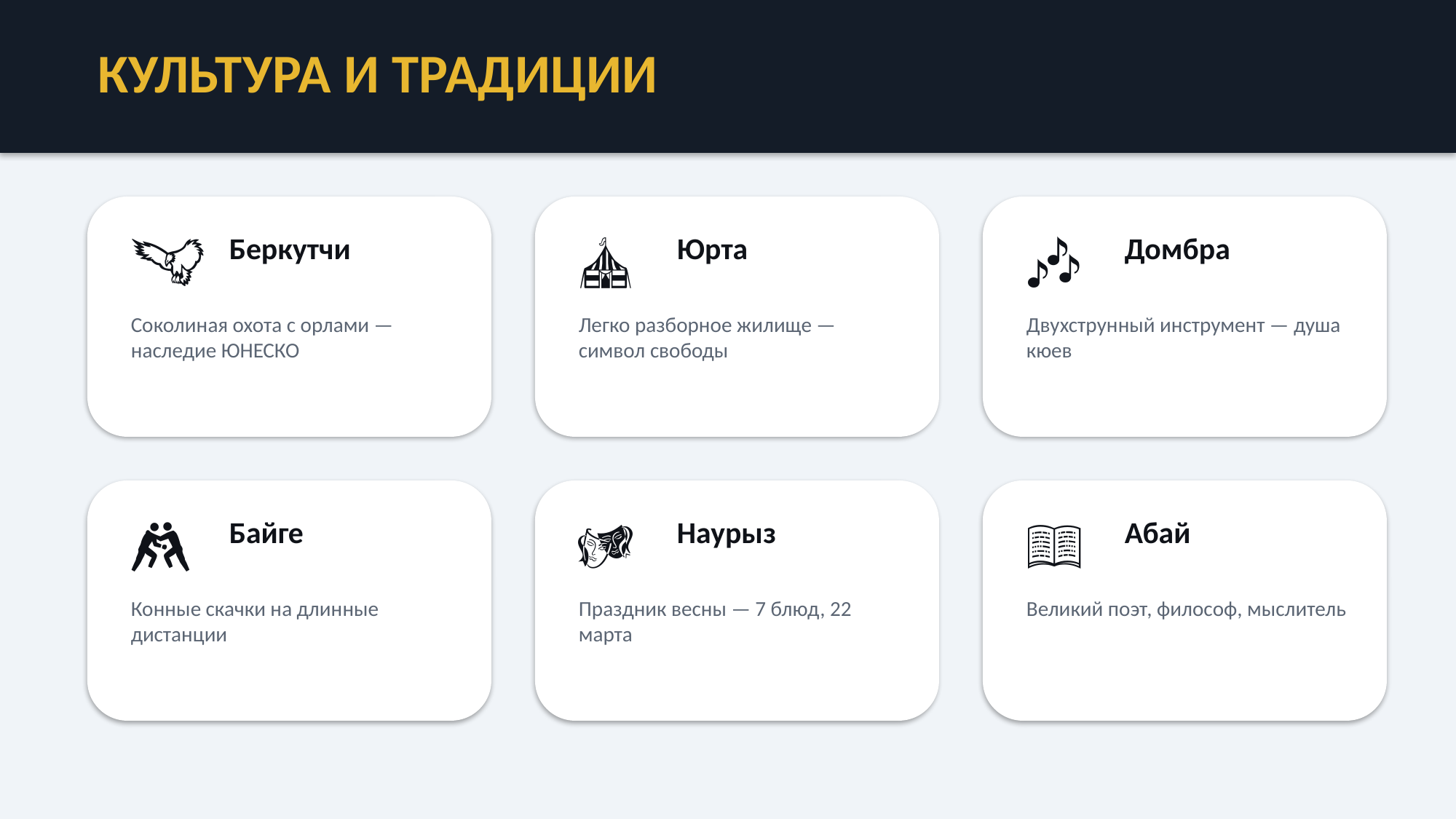

КУЛЬТУРА И ТРАДИЦИИ

🦅
🎪
🎶
Беркутчи
Юрта
Домбра
Соколиная охота с орлами — наследие ЮНЕСКО
Легко разборное жилище — символ свободы
Двухструнный инструмент — душа кюев

🤼
🎭
📖
Байге
Наурыз
Абай
Конные скачки на длинные дистанции
Праздник весны — 7 блюд, 22 марта
Великий поэт, философ, мыслитель